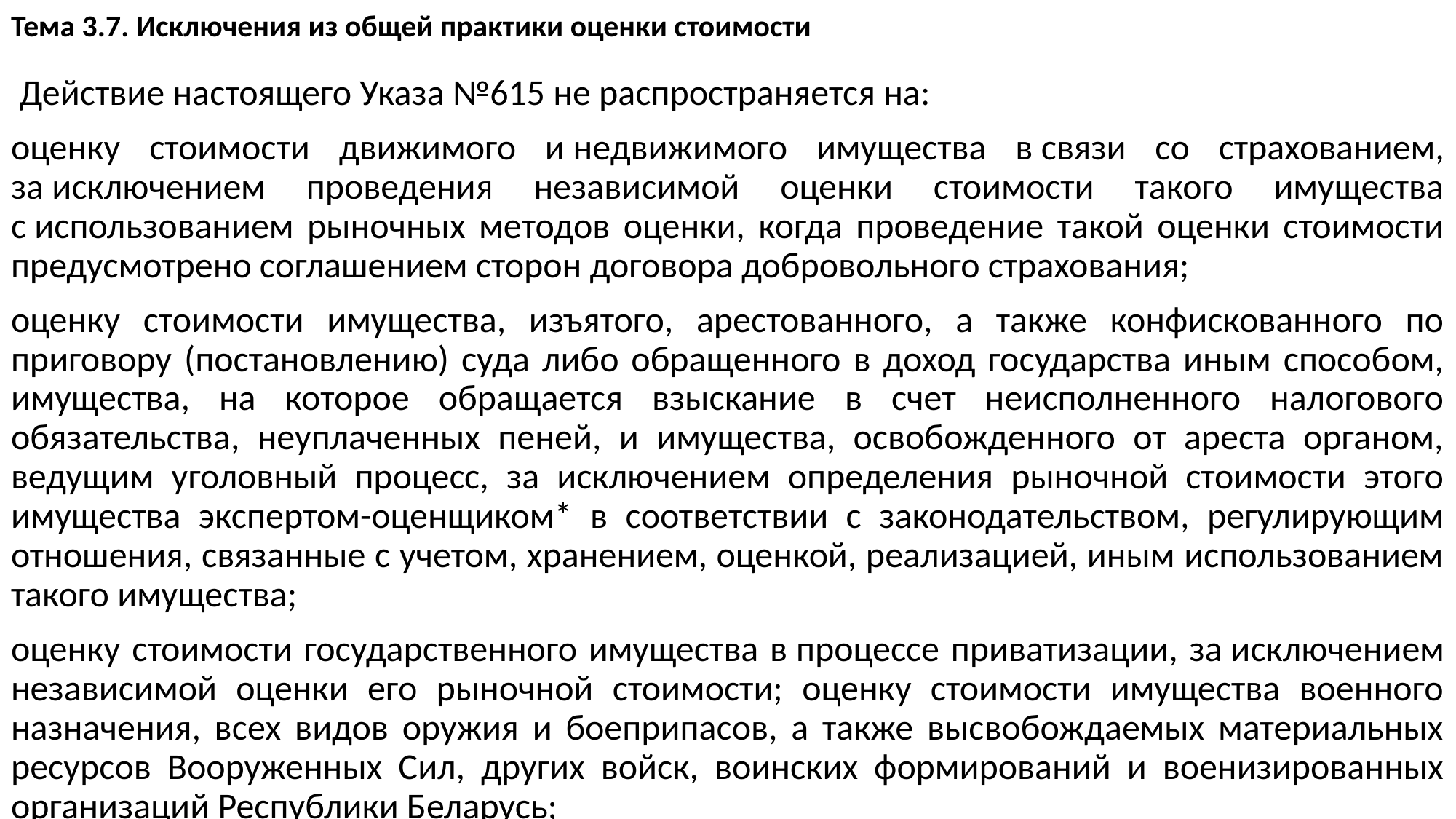

# Тема 3.7. Исключения из общей практики оценки стоимости
 Действие настоящего Указа №615 не распространяется на:
оценку стоимости движимого и недвижимого имущества в связи со страхованием, за исключением проведения независимой оценки стоимости такого имущества с использованием рыночных методов оценки, когда проведение такой оценки стоимости предусмотрено соглашением сторон договора добровольного страхования;
оценку стоимости имущества, изъятого, арестованного, а также конфискованного по приговору (постановлению) суда либо обращенного в доход государства иным способом, имущества, на которое обращается взыскание в счет неисполненного налогового обязательства, неуплаченных пеней, и имущества, освобожденного от ареста органом, ведущим уголовный процесс, за исключением определения рыночной стоимости этого имущества экспертом-оценщиком* в соответствии с законодательством, регулирующим отношения, связанные с учетом, хранением, оценкой, реализацией, иным использованием такого имущества;
оценку стоимости государственного имущества в процессе приватизации, за исключением независимой оценки его рыночной стоимости; оценку стоимости имущества военного назначения, всех видов оружия и боеприпасов, а также высвобождаемых материальных ресурсов Вооруженных Сил, других войск, воинских формирований и военизированных организаций Республики Беларусь;